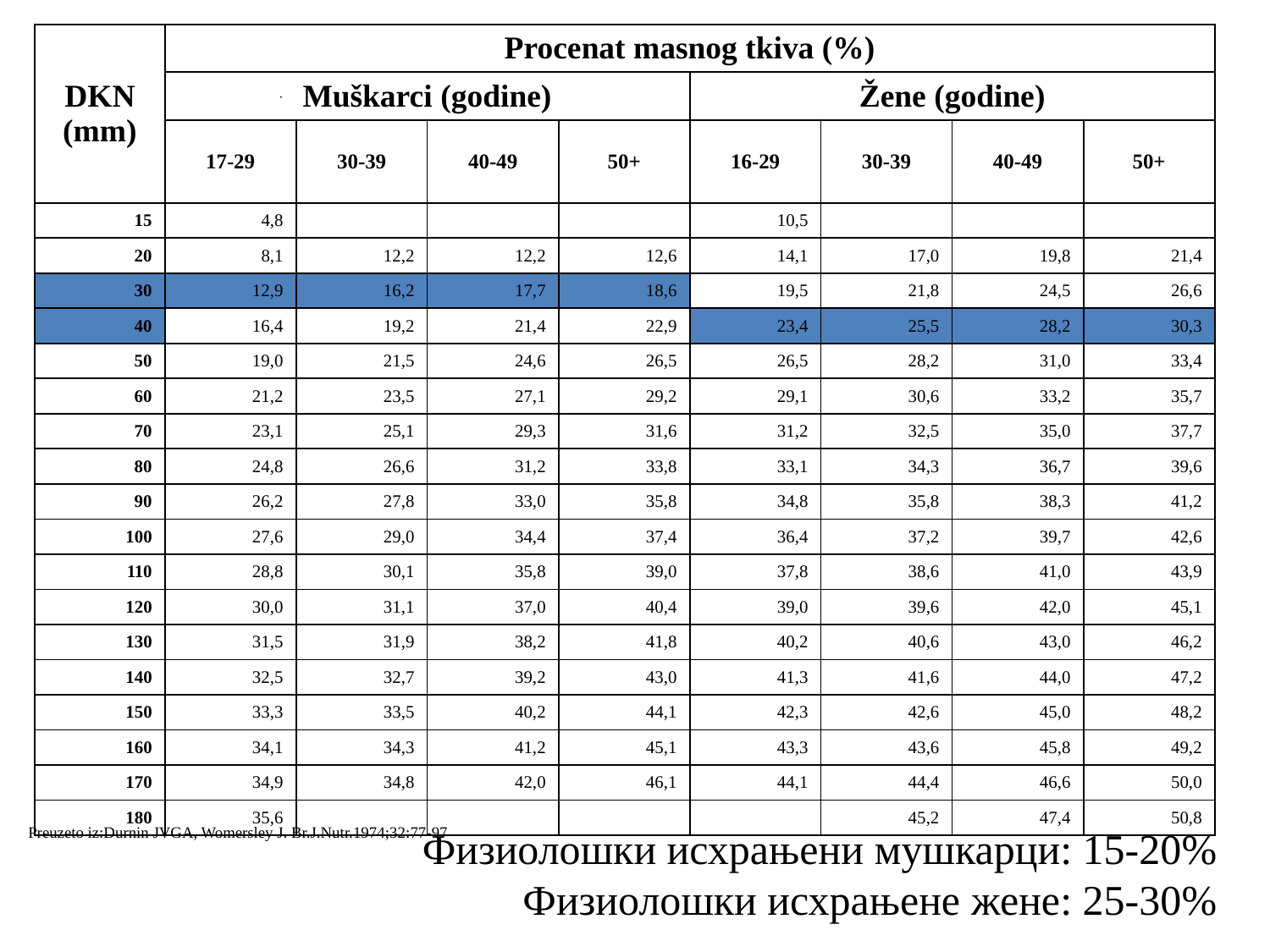

| DKN (mm) | Procenat masnog tkiva (%) |  |  |  |  |  |  |  |
| --- | --- | --- | --- | --- | --- | --- | --- | --- |
|  | Muškarci (godine) |  |  |  | Žene (godine) |  |  |  |
|  | 17-29 | 30-39 | 40-49 | 50+ | 16-29 | 30-39 | 40-49 | 50+ |
| 15 | 4,8 |  |  |  | 10,5 |  |  |  |
| 20 | 8,1 | 12,2 | 12,2 | 12,6 | 14,1 | 17,0 | 19,8 | 21,4 |
| 30 | 12,9 | 16,2 | 17,7 | 18,6 | 19,5 | 21,8 | 24,5 | 26,6 |
| 40 | 16,4 | 19,2 | 21,4 | 22,9 | 23,4 | 25,5 | 28,2 | 30,3 |
| 50 | 19,0 | 21,5 | 24,6 | 26,5 | 26,5 | 28,2 | 31,0 | 33,4 |
| 60 | 21,2 | 23,5 | 27,1 | 29,2 | 29,1 | 30,6 | 33,2 | 35,7 |
| 70 | 23,1 | 25,1 | 29,3 | 31,6 | 31,2 | 32,5 | 35,0 | 37,7 |
| 80 | 24,8 | 26,6 | 31,2 | 33,8 | 33,1 | 34,3 | 36,7 | 39,6 |
| 90 | 26,2 | 27,8 | 33,0 | 35,8 | 34,8 | 35,8 | 38,3 | 41,2 |
| 100 | 27,6 | 29,0 | 34,4 | 37,4 | 36,4 | 37,2 | 39,7 | 42,6 |
| 110 | 28,8 | 30,1 | 35,8 | 39,0 | 37,8 | 38,6 | 41,0 | 43,9 |
| 120 | 30,0 | 31,1 | 37,0 | 40,4 | 39,0 | 39,6 | 42,0 | 45,1 |
| 130 | 31,5 | 31,9 | 38,2 | 41,8 | 40,2 | 40,6 | 43,0 | 46,2 |
| 140 | 32,5 | 32,7 | 39,2 | 43,0 | 41,3 | 41,6 | 44,0 | 47,2 |
| 150 | 33,3 | 33,5 | 40,2 | 44,1 | 42,3 | 42,6 | 45,0 | 48,2 |
| 160 | 34,1 | 34,3 | 41,2 | 45,1 | 43,3 | 43,6 | 45,8 | 49,2 |
| 170 | 34,9 | 34,8 | 42,0 | 46,1 | 44,1 | 44,4 | 46,6 | 50,0 |
| 180 | 35,6 |  |  |  |  | 45,2 | 47,4 | 50,8 |

Preuzeto iz:Durnin JVGA, Womersley J. Br.J.Nutr.1974;32:77-97
Физиолошки исхрањени мушкарци: 15-20%
Физиолошки исхрањене жене: 25-30%